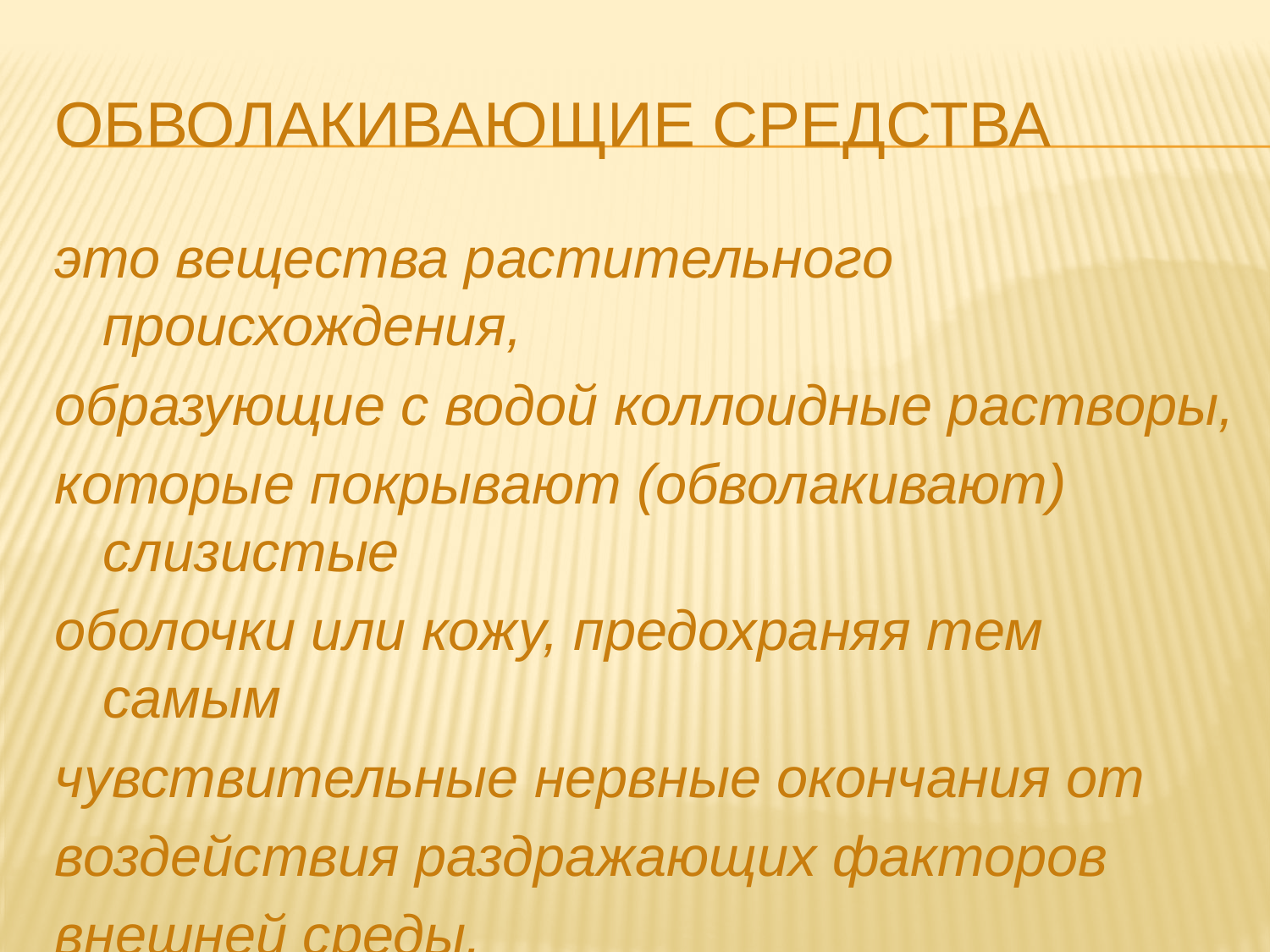

# Обволакивающие средства
это вещества растительного происхождения,
образующие с водой коллоидные растворы,
которые покрывают (обволакивают) слизистые
оболочки или кожу, предохраняя тем самым
чувствительные нервные окончания от
воздействия раздражающих факторов
внешней среды.